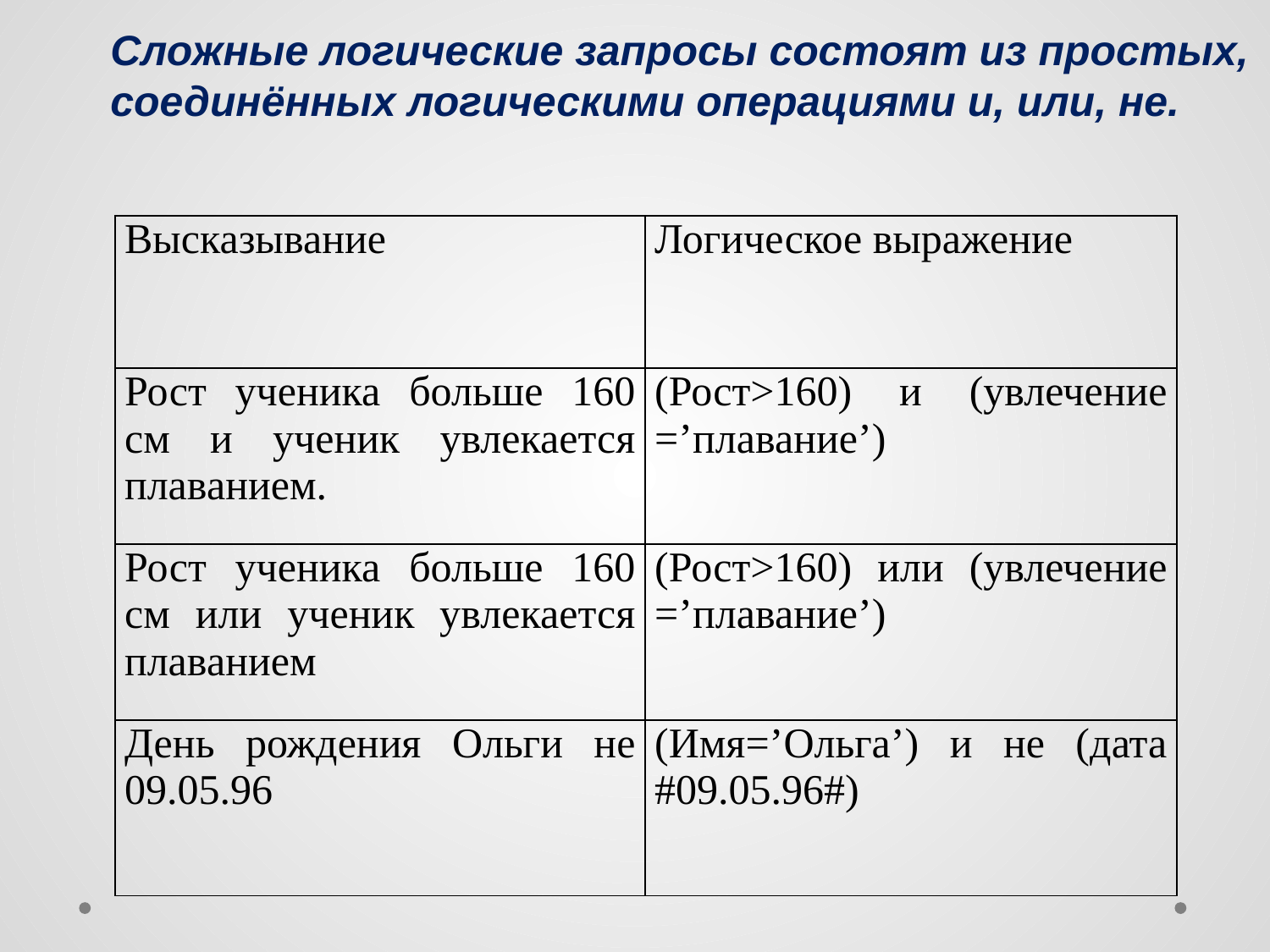

Сложные логические запросы состоят из простых,
соединённых логическими операциями и, или, не.
| Высказывание | Логическое выражение |
| --- | --- |
| Рост ученика больше 160 см и ученик увлекается плаванием. | (Рост>160) и (увлечение =’плавание’) |
| Рост ученика больше 160 см или ученик увлекается плаванием | (Рост>160) или (увлечение =’плавание’) |
| День рождения Ольги не 09.05.96 | (Имя=’Ольга’) и не (дата #09.05.96#) |